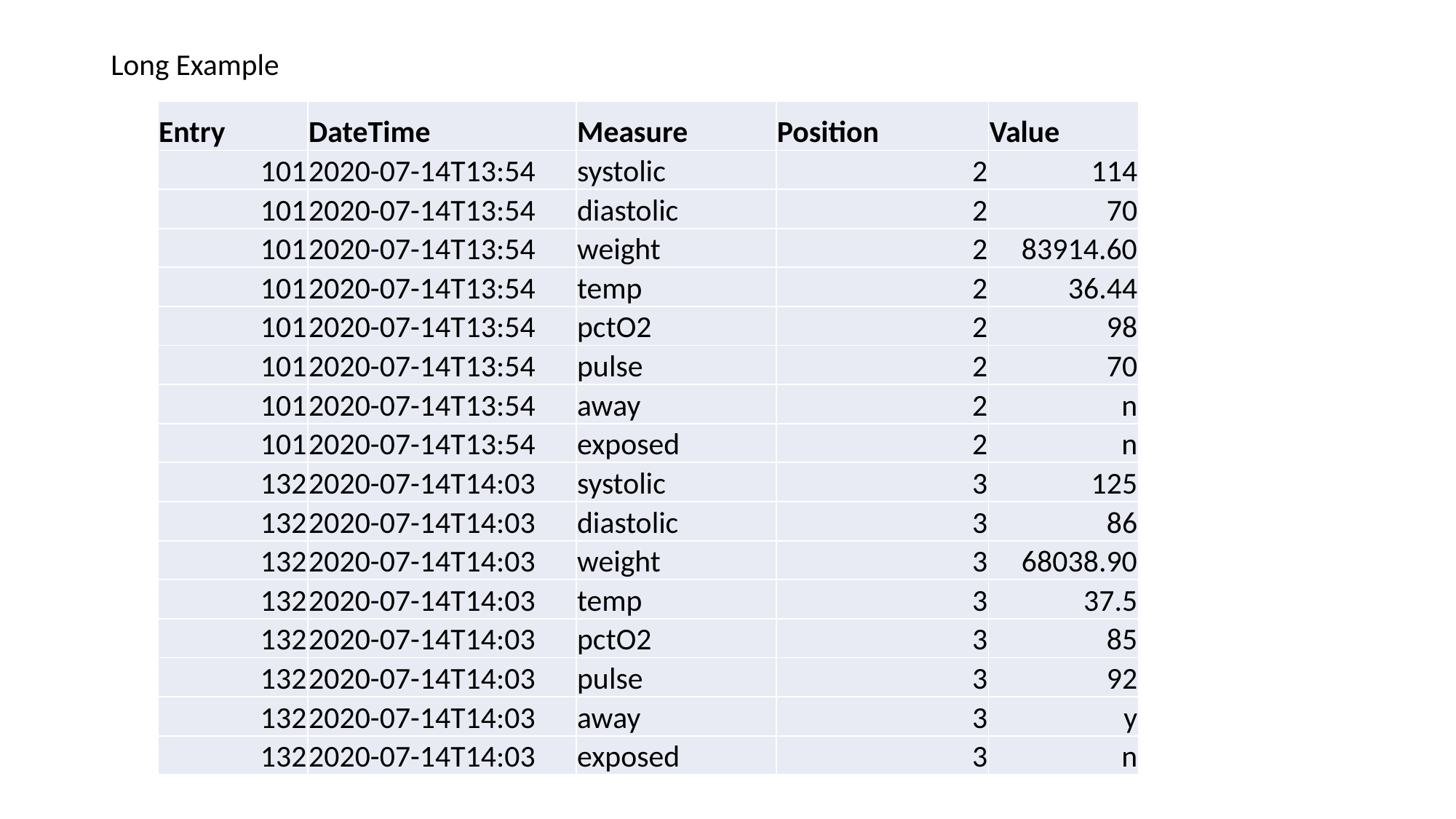

# Long Example
| Entry | DateTime | Measure | Position | Value |
| --- | --- | --- | --- | --- |
| 101 | 2020-07-14T13:54 | systolic | 2 | 114 |
| 101 | 2020-07-14T13:54 | diastolic | 2 | 70 |
| 101 | 2020-07-14T13:54 | weight | 2 | 83914.60 |
| 101 | 2020-07-14T13:54 | temp | 2 | 36.44 |
| 101 | 2020-07-14T13:54 | pctO2 | 2 | 98 |
| 101 | 2020-07-14T13:54 | pulse | 2 | 70 |
| 101 | 2020-07-14T13:54 | away | 2 | n |
| 101 | 2020-07-14T13:54 | exposed | 2 | n |
| 132 | 2020-07-14T14:03 | systolic | 3 | 125 |
| 132 | 2020-07-14T14:03 | diastolic | 3 | 86 |
| 132 | 2020-07-14T14:03 | weight | 3 | 68038.90 |
| 132 | 2020-07-14T14:03 | temp | 3 | 37.5 |
| 132 | 2020-07-14T14:03 | pctO2 | 3 | 85 |
| 132 | 2020-07-14T14:03 | pulse | 3 | 92 |
| 132 | 2020-07-14T14:03 | away | 3 | y |
| 132 | 2020-07-14T14:03 | exposed | 3 | n |